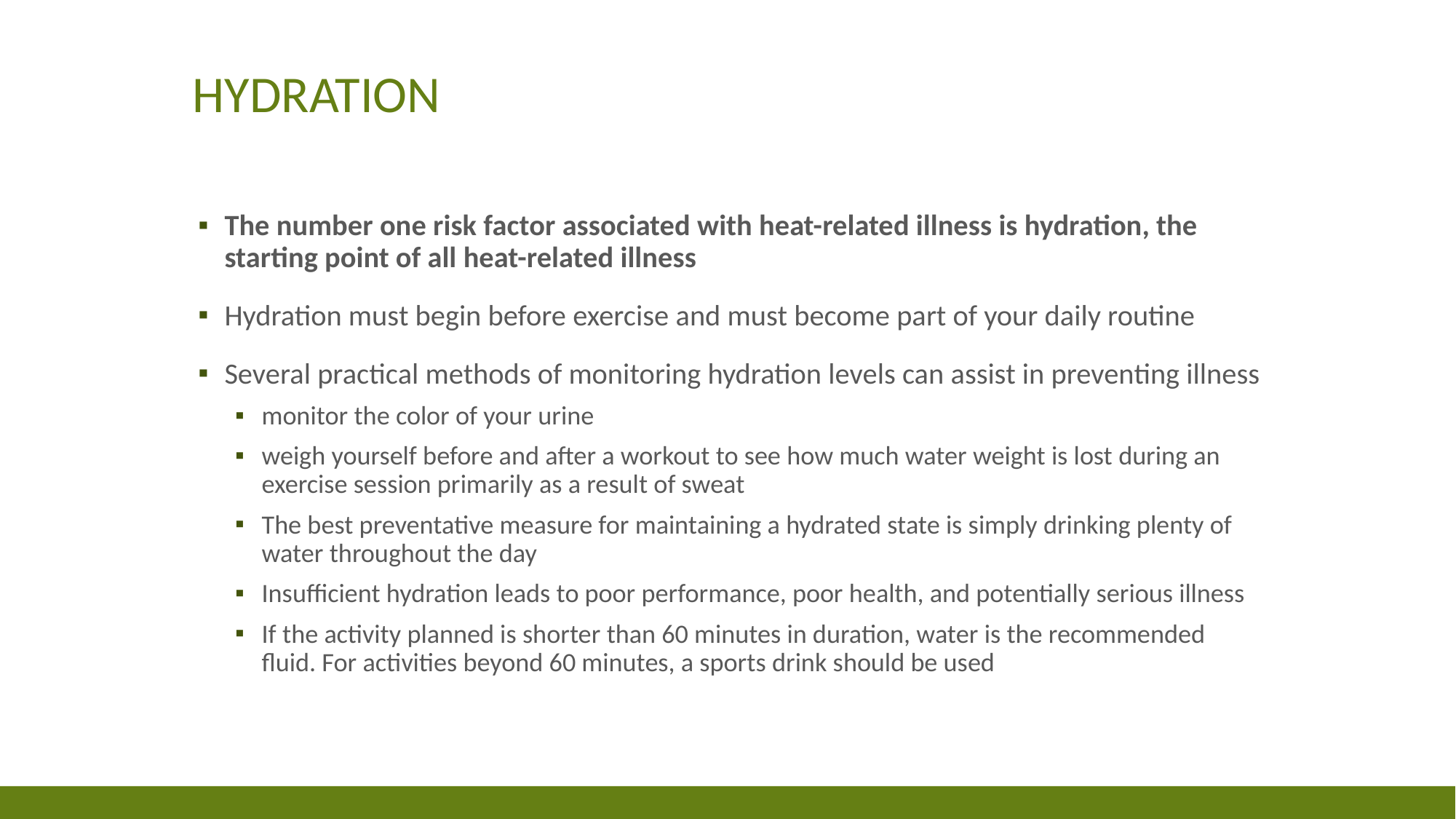

# Hydration
The number one risk factor associated with heat-related illness is hydration, the starting point of all heat-related illness
Hydration must begin before exercise and must become part of your daily routine
Several practical methods of monitoring hydration levels can assist in preventing illness
monitor the color of your urine
weigh yourself before and after a workout to see how much water weight is lost during an exercise session primarily as a result of sweat
The best preventative measure for maintaining a hydrated state is simply drinking plenty of water throughout the day
Insufficient hydration leads to poor performance, poor health, and potentially serious illness
If the activity planned is shorter than 60 minutes in duration, water is the recommended fluid. For activities beyond 60 minutes, a sports drink should be used